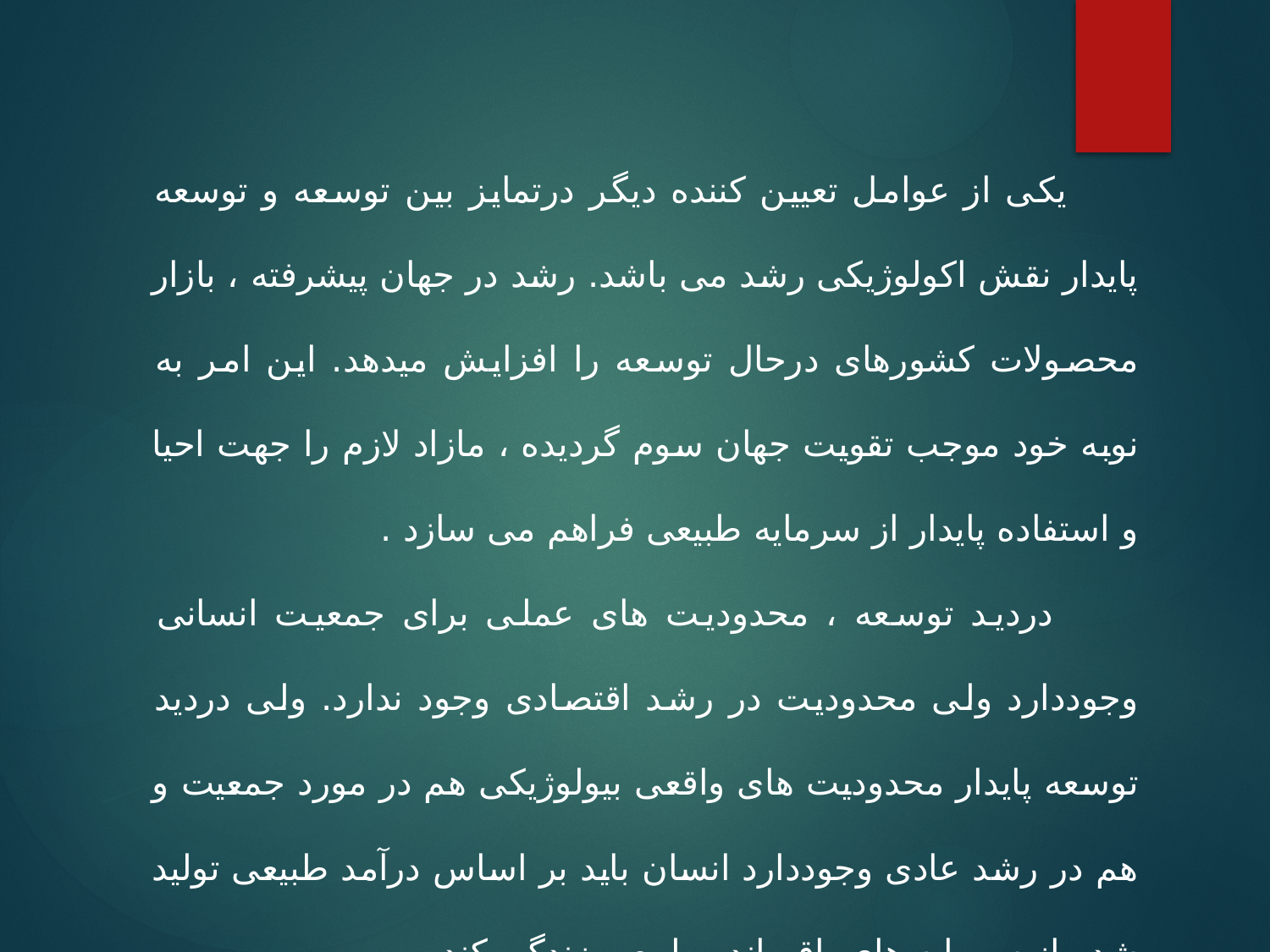

یکی از عوامل تعیین کننده دیگر درتمایز بین توسعه و توسعه پایدار نقش اکولوژیکی رشد می باشد. رشد در جهان پیشرفته ، بازار محصولات کشورهای درحال توسعه را افزایش میدهد. این امر به نوبه خود موجب تقویت جهان سوم گردیده ، مازاد لازم را جهت احیا و استفاده پایدار از سرمایه طبیعی فراهم می سازد .
     دردید توسعه ، محدودیت های عملی برای جمعیت انسانی وجوددارد ولی محدودیت در رشد اقتصادی وجود ندارد. ولی دردید توسعه پایدار محدودیت های واقعی بیولوژیکی هم در مورد جمعیت و هم در رشد عادی وجوددارد انسان باید بر اساس درآمد طبیعی تولید شده از سرمایه های باقیمانده طبیعی زندگی کند .